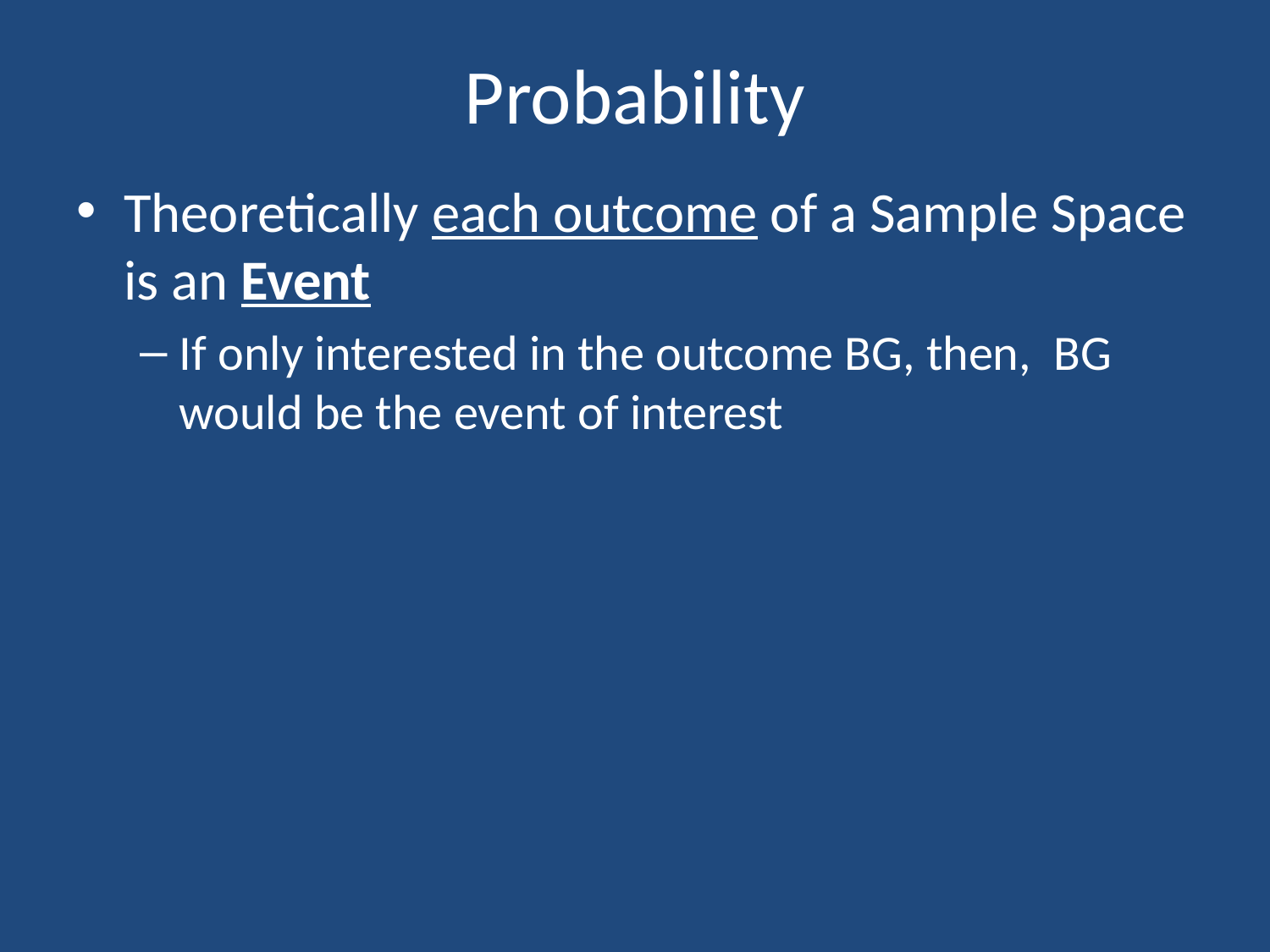

# Probability
Theoretically each outcome of a Sample Space is an Event
If only interested in the outcome BG, then,  BG would be the event of interest